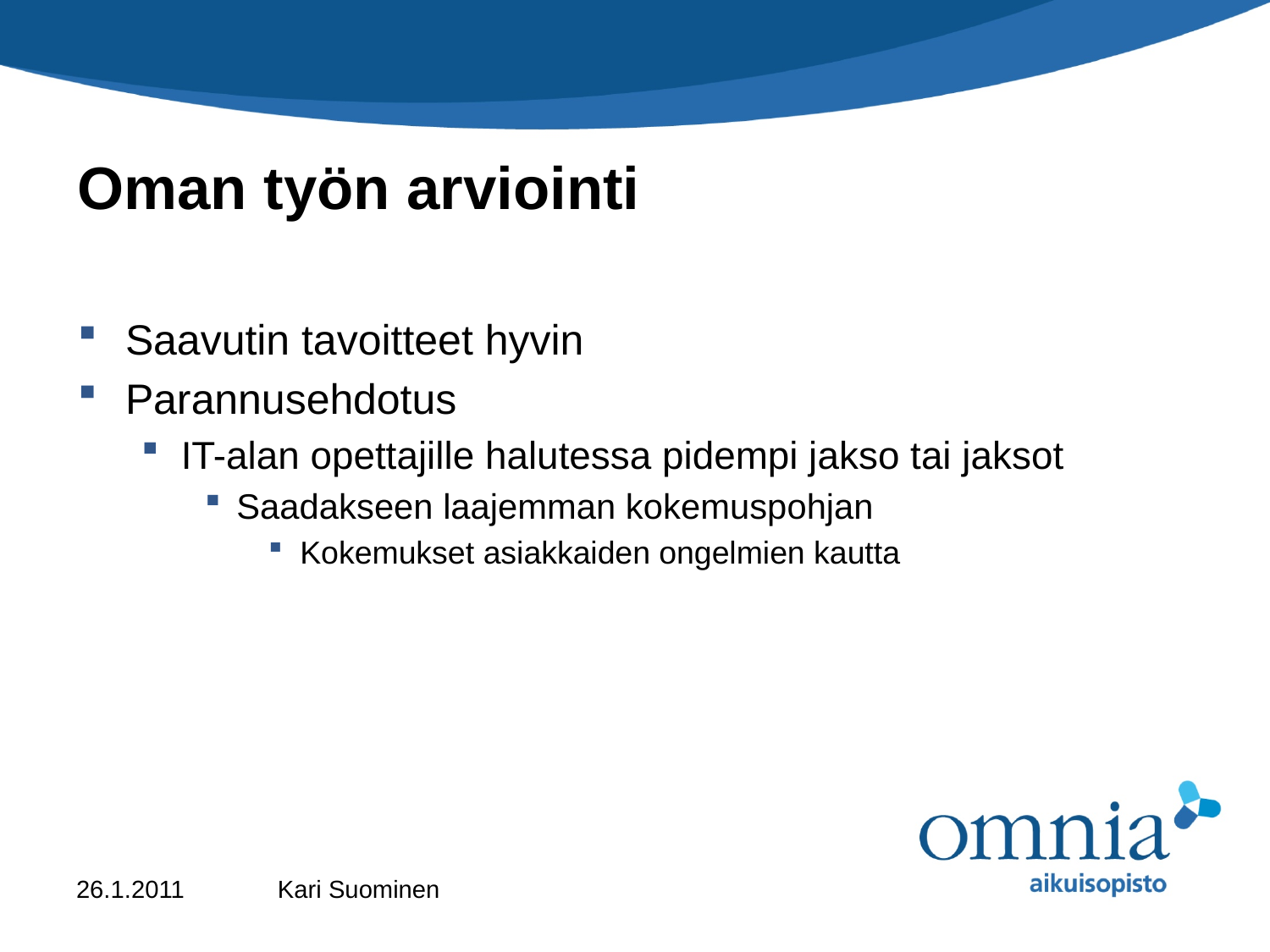

# Oman työn arviointi
Saavutin tavoitteet hyvin
Parannusehdotus
IT-alan opettajille halutessa pidempi jakso tai jaksot
Saadakseen laajemman kokemuspohjan
Kokemukset asiakkaiden ongelmien kautta
26.1.2011
Kari Suominen